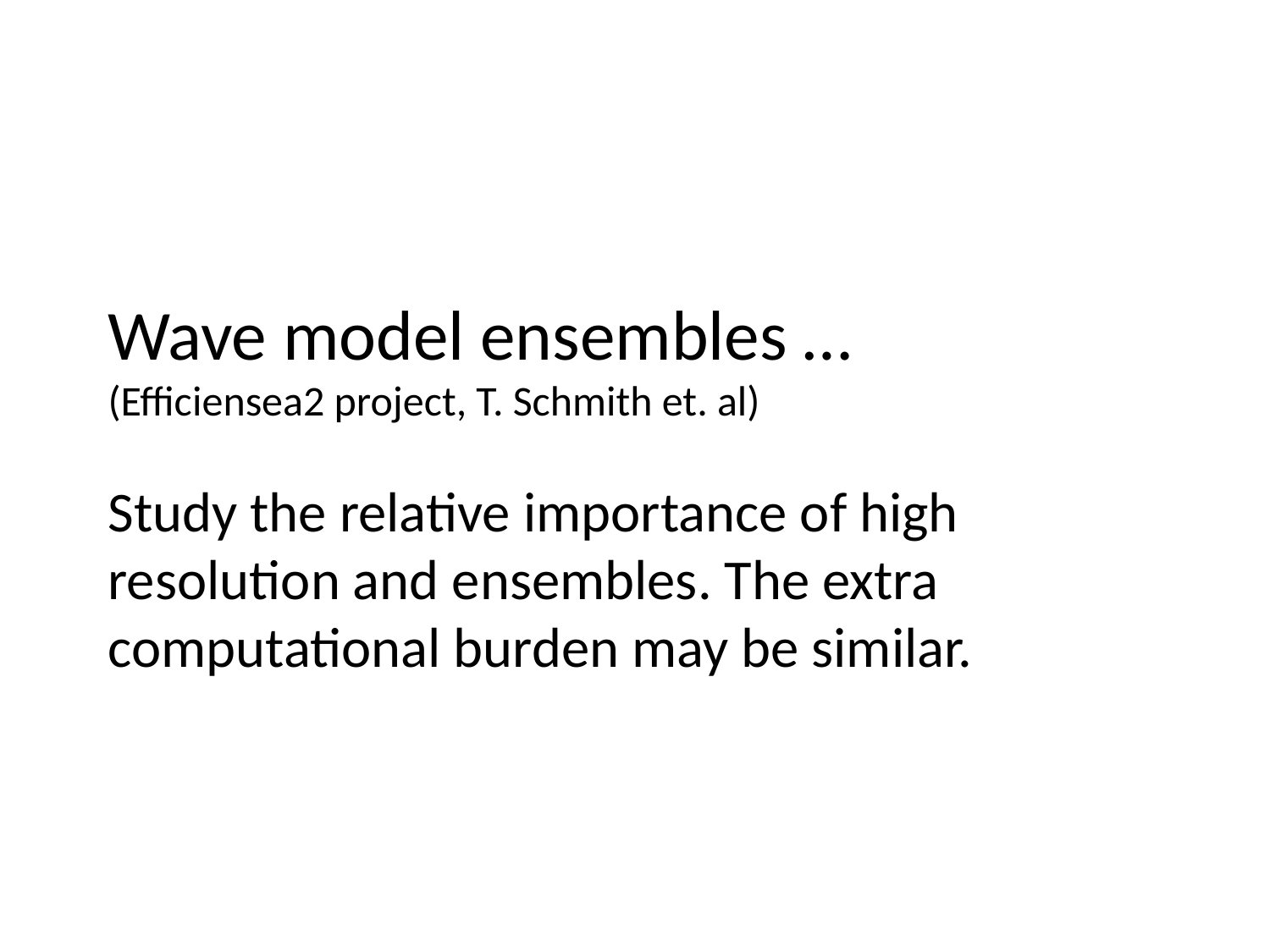

# Wave model ensembles … (Efficiensea2 project, T. Schmith et. al) Study the relative importance of high resolution and ensembles. The extra computational burden may be similar.